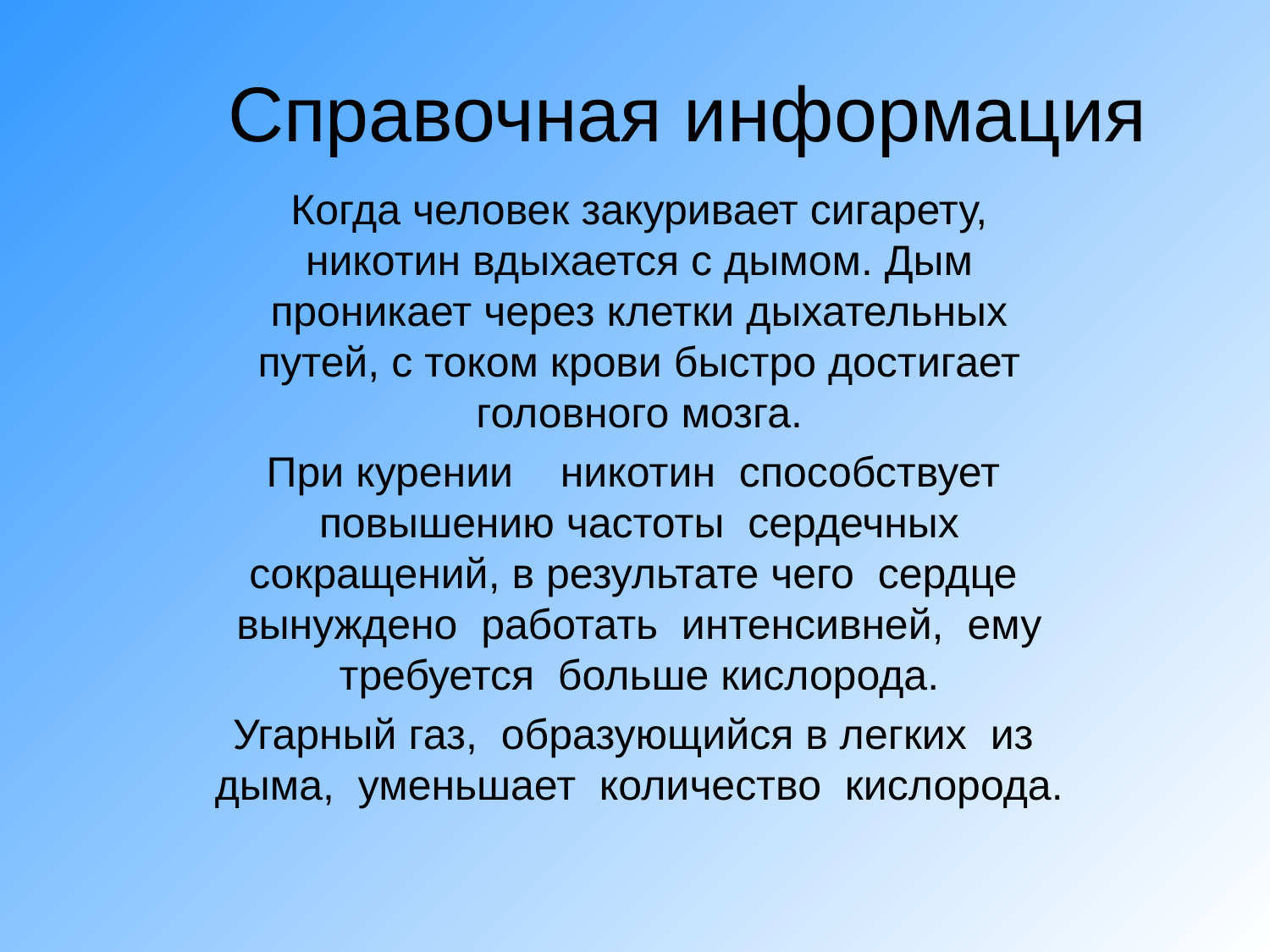

# Справочная информация
Когда человек закуривает сигарету, никотин вдыхается с дымом. Дым проникает через клетки дыхательных путей, с током крови быстро достигает головного мозга.
При курении    никотин  способствует  повышению частоты  сердечных сокращений, в результате чего  сердце  вынуждено  работать  интенсивней,  ему требуется  больше кислорода.
Угарный газ,  образующийся в легких  из  дыма,  уменьшает  количество  кислорода.